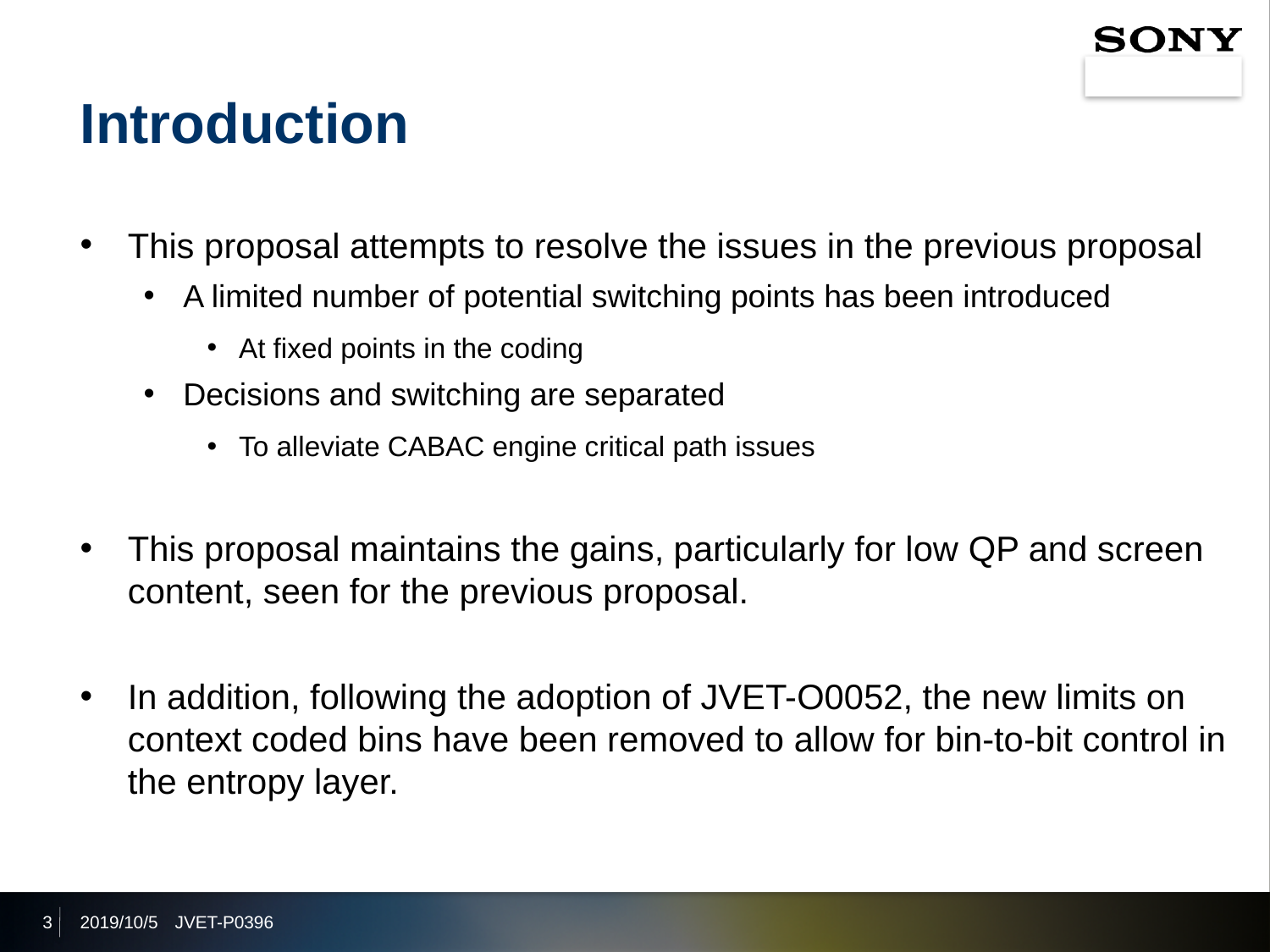

# Introduction

This proposal attempts to resolve the issues in the previous proposal
A limited number of potential switching points has been introduced
At fixed points in the coding
Decisions and switching are separated
To alleviate CABAC engine critical path issues

This proposal maintains the gains, particularly for low QP and screen content, seen for the previous proposal.

In addition, following the adoption of JVET-O0052, the new limits on context coded bins have been removed to allow for bin-to-bit control in the entropy layer.
3
2019/10/5
JVET-P0396